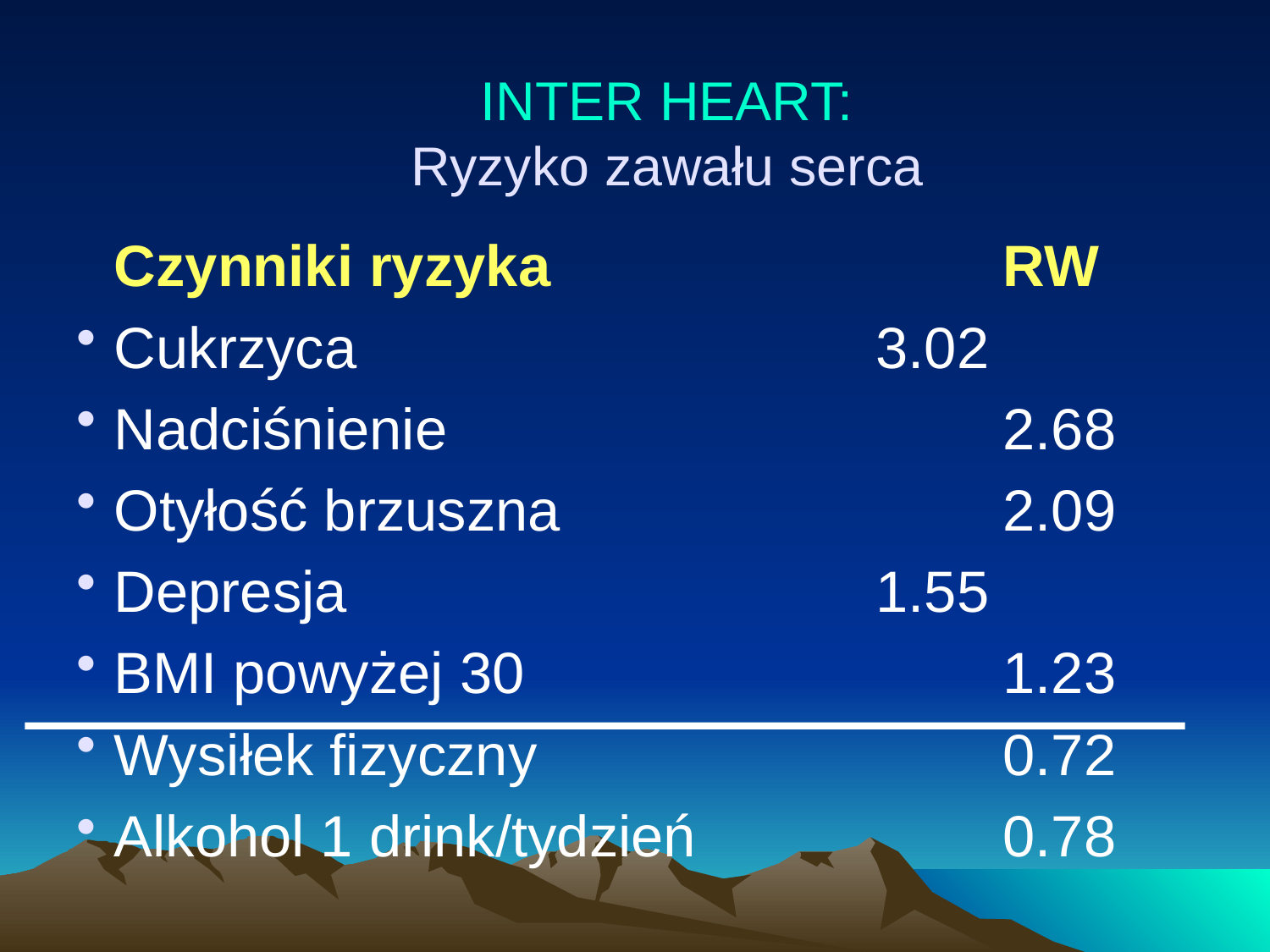

Czynniki ryzyka				RW
Cukrzyca					3.02
Nadciśnienie					2.68
Otyłość brzuszna 				2.09
Depresja					1.55
BMI powyżej 30				1.23
Wysiłek fizyczny 				0.72
Alkohol 1 drink/tydzień			0.78
INTER HEART:
Ryzyko zawału serca